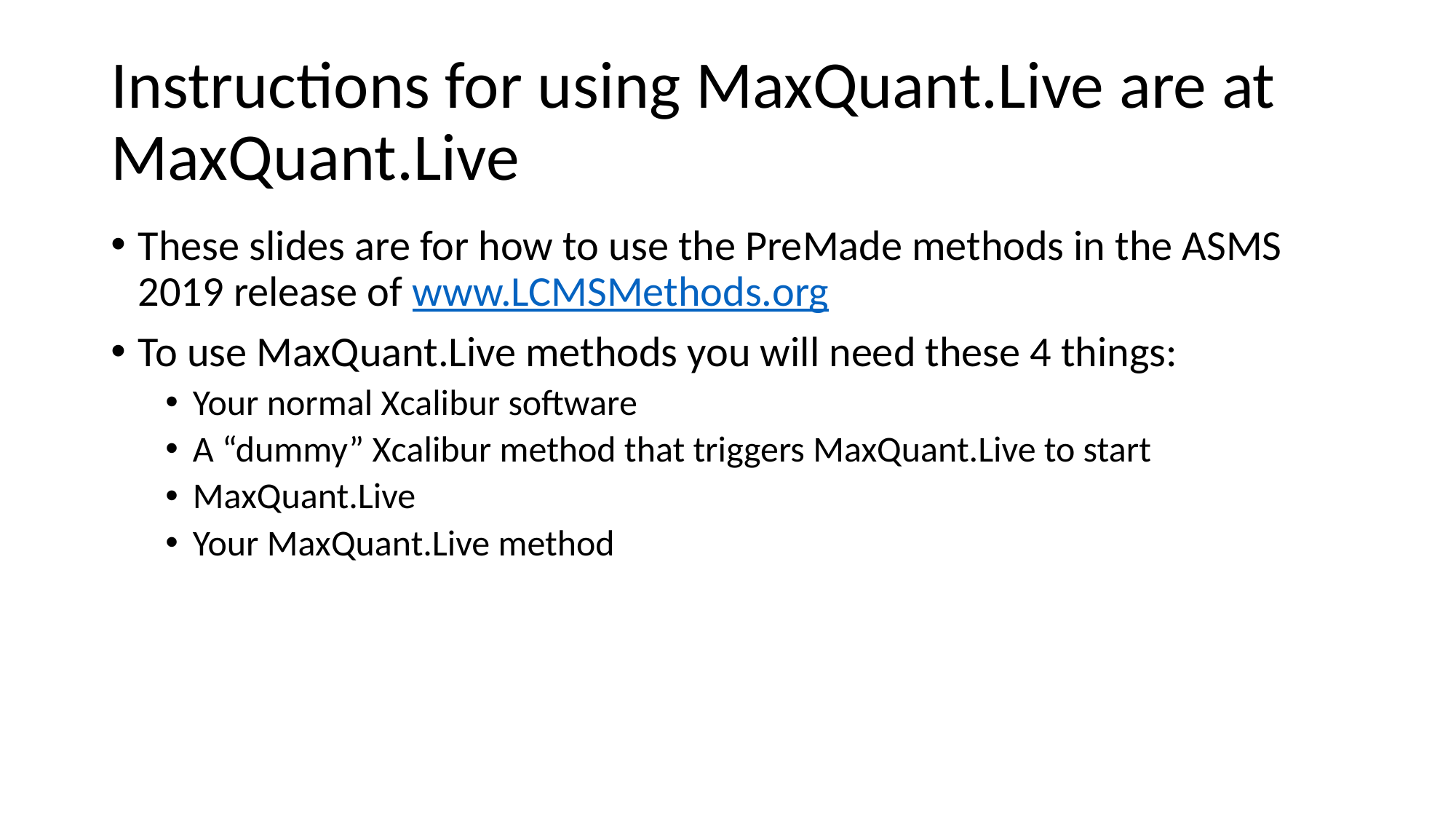

# Instructions for using MaxQuant.Live are at MaxQuant.Live
These slides are for how to use the PreMade methods in the ASMS 2019 release of www.LCMSMethods.org
To use MaxQuant.Live methods you will need these 4 things:
Your normal Xcalibur software
A “dummy” Xcalibur method that triggers MaxQuant.Live to start
MaxQuant.Live
Your MaxQuant.Live method